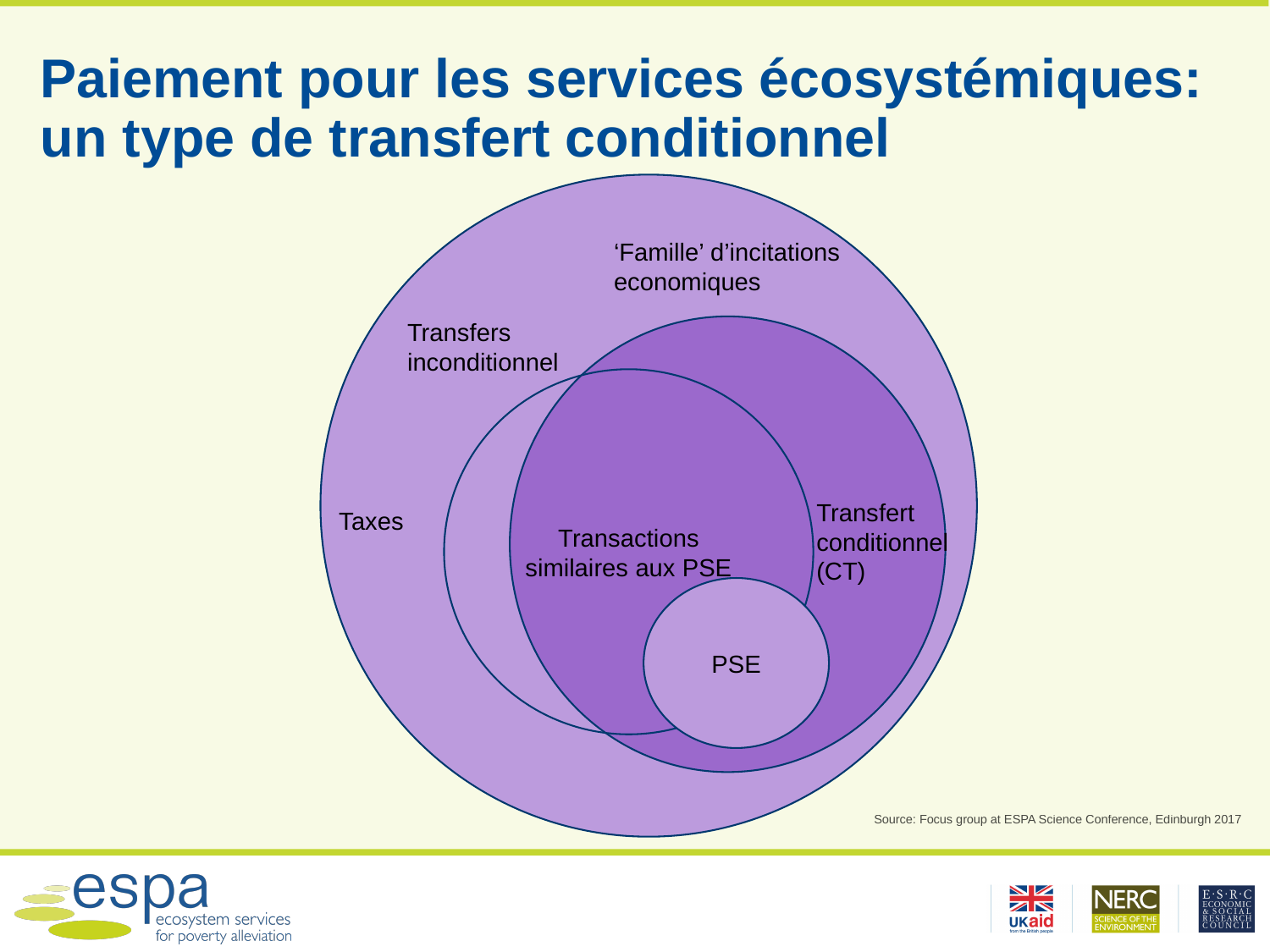

# Paiement pour les services écosystémiques: un type de transfert conditionnel

‘Famille’ d’incitations economiques
Transfers inconditionnel

Transactions similaires aux PSE
Transfert conditionnel (CT)
Taxes
PSE
Source: Focus group at ESPA Science Conference, Edinburgh 2017